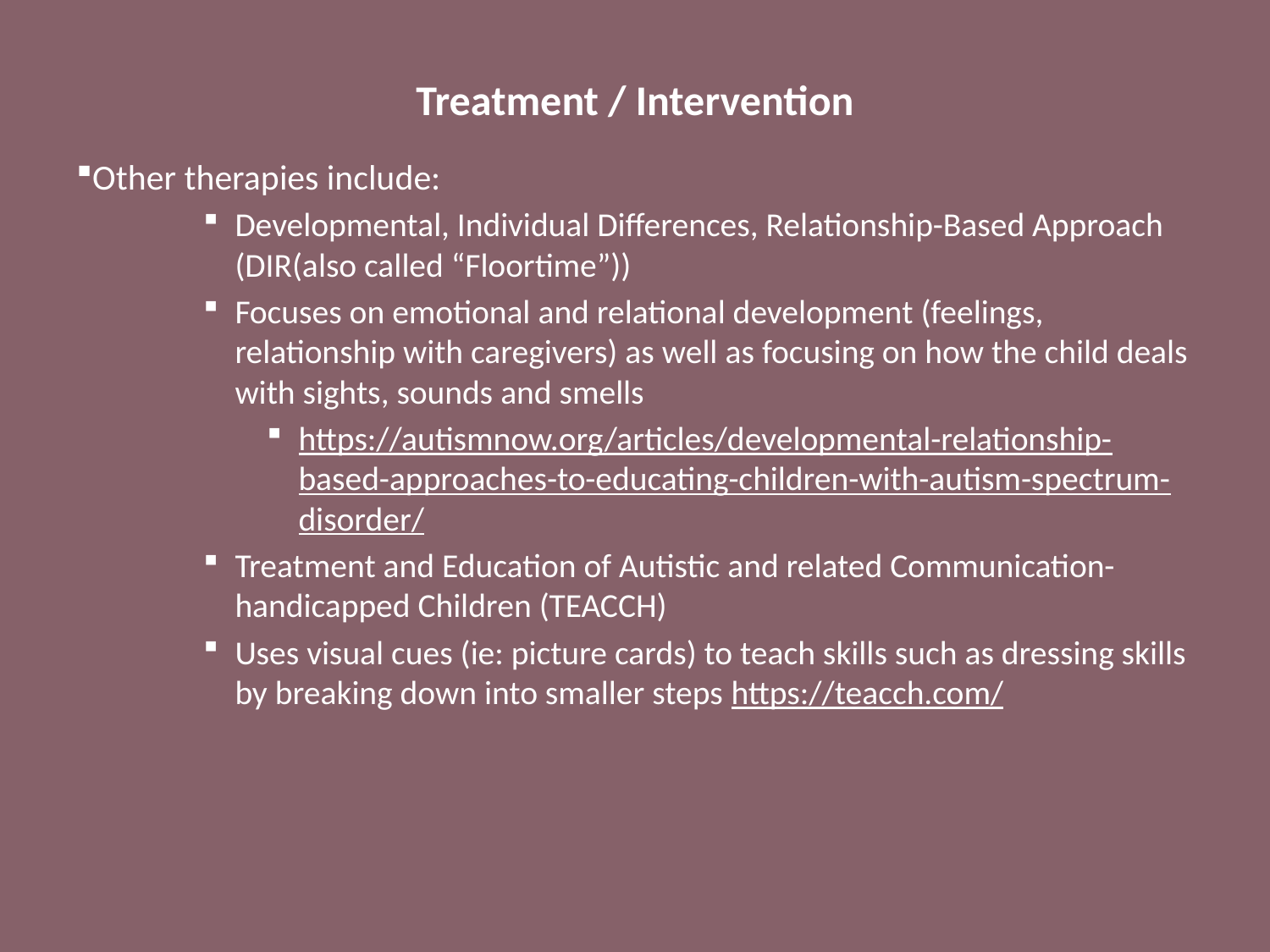

# Treatment / Intervention
Other therapies include:
Developmental, Individual Differences, Relationship-Based Approach (DIR(also called “Floortime”))
Focuses on emotional and relational development (feelings, relationship with caregivers) as well as focusing on how the child deals with sights, sounds and smells
https://autismnow.org/articles/developmental-relationship-based-approaches-to-educating-children-with-autism-spectrum-disorder/
Treatment and Education of Autistic and related Communication-handicapped Children (TEACCH)
Uses visual cues (ie: picture cards) to teach skills such as dressing skills by breaking down into smaller steps https://teacch.com/